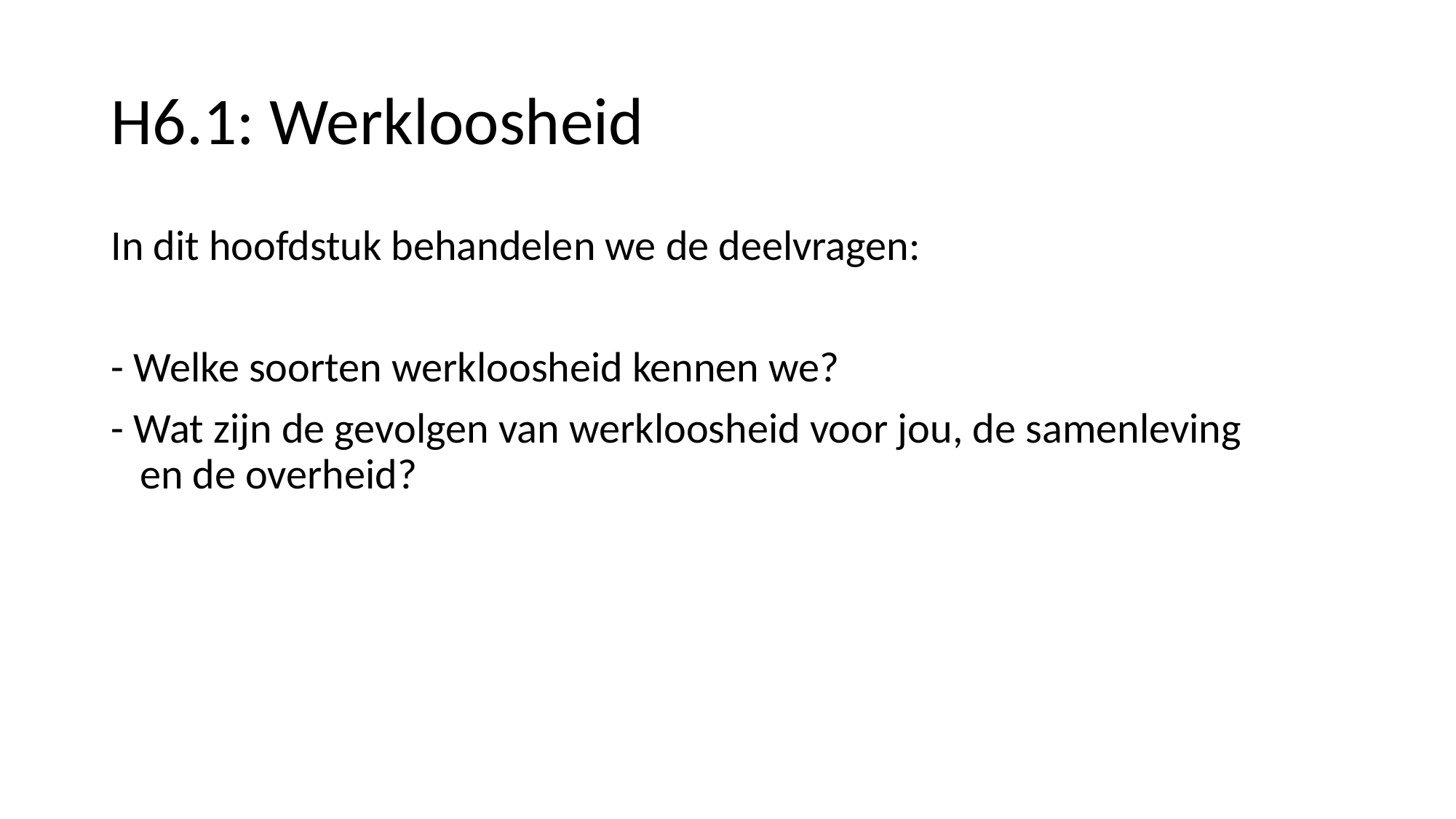

# H6.1: Werkloosheid
In dit hoofdstuk behandelen we de deelvragen:

- Welke soorten werkloosheid kennen we?
- Wat zijn de gevolgen van werkloosheid voor jou, de samenleving
   en de overheid?